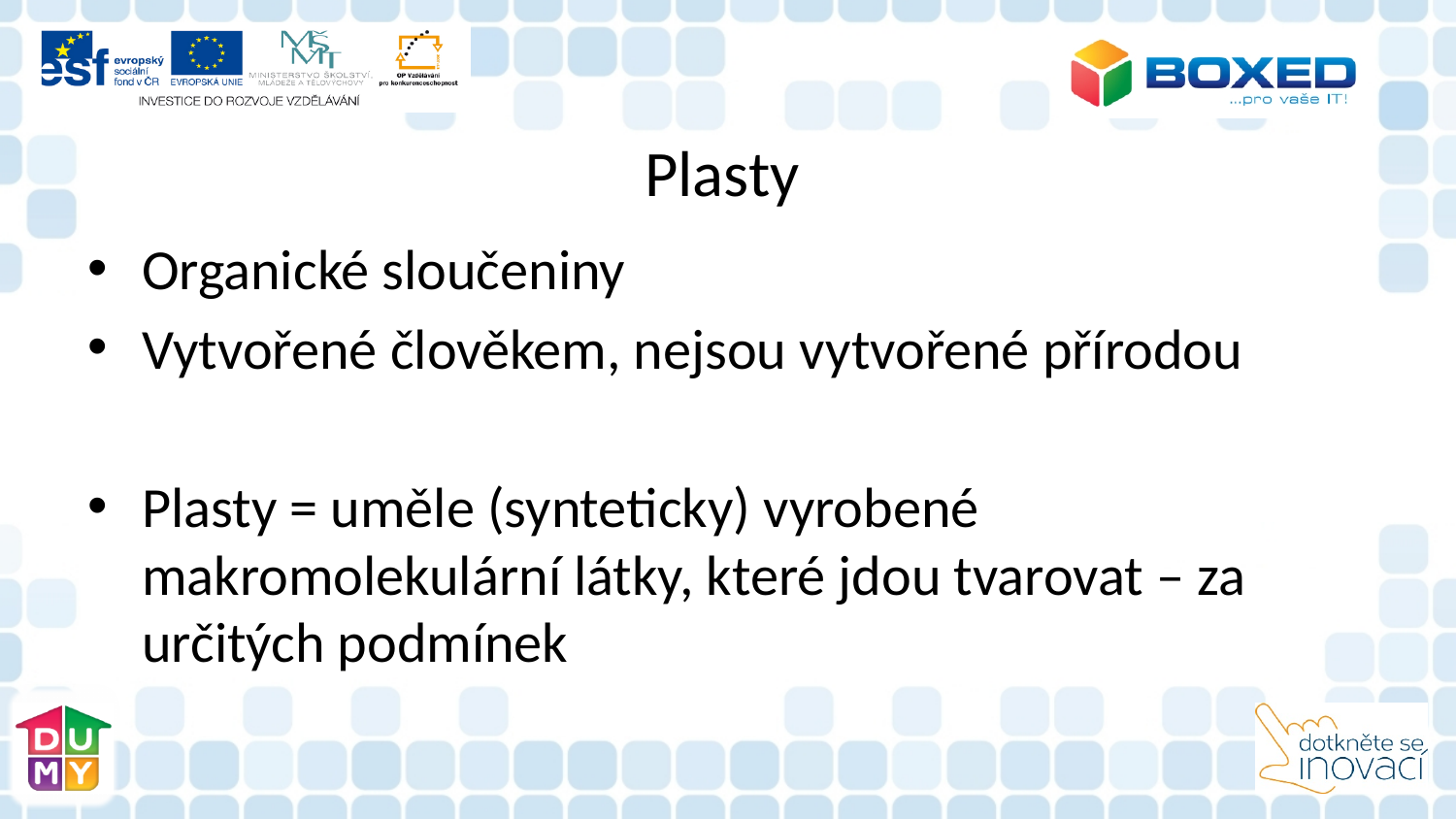

# Plasty
Organické sloučeniny
Vytvořené člověkem, nejsou vytvořené přírodou

Plasty = uměle (synteticky) vyrobené makromolekulární látky, které jdou tvarovat – za určitých podmínek